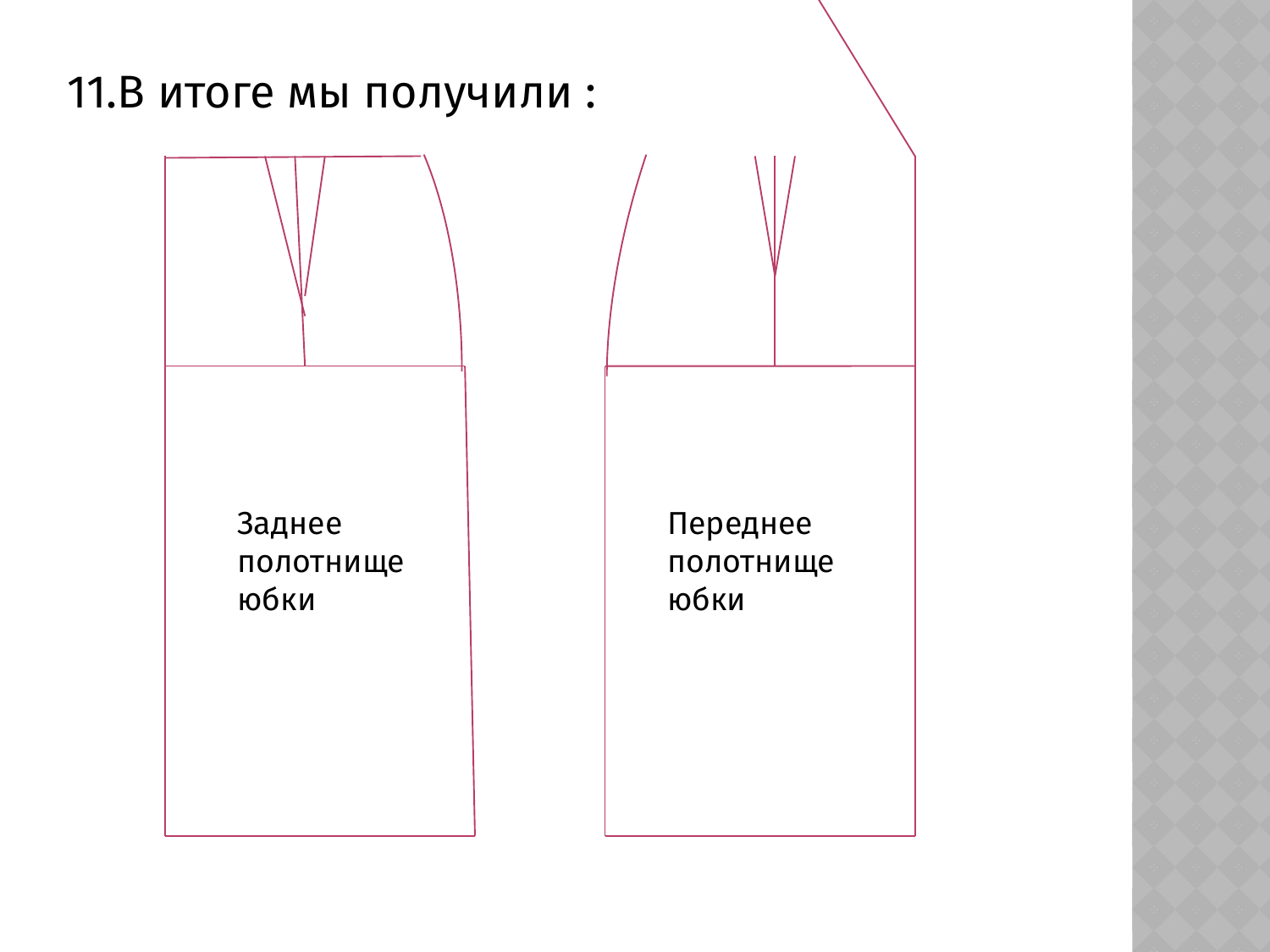

11.В итоге мы получили :

Заднее полотнище юбки
Переднее полотнище юбки